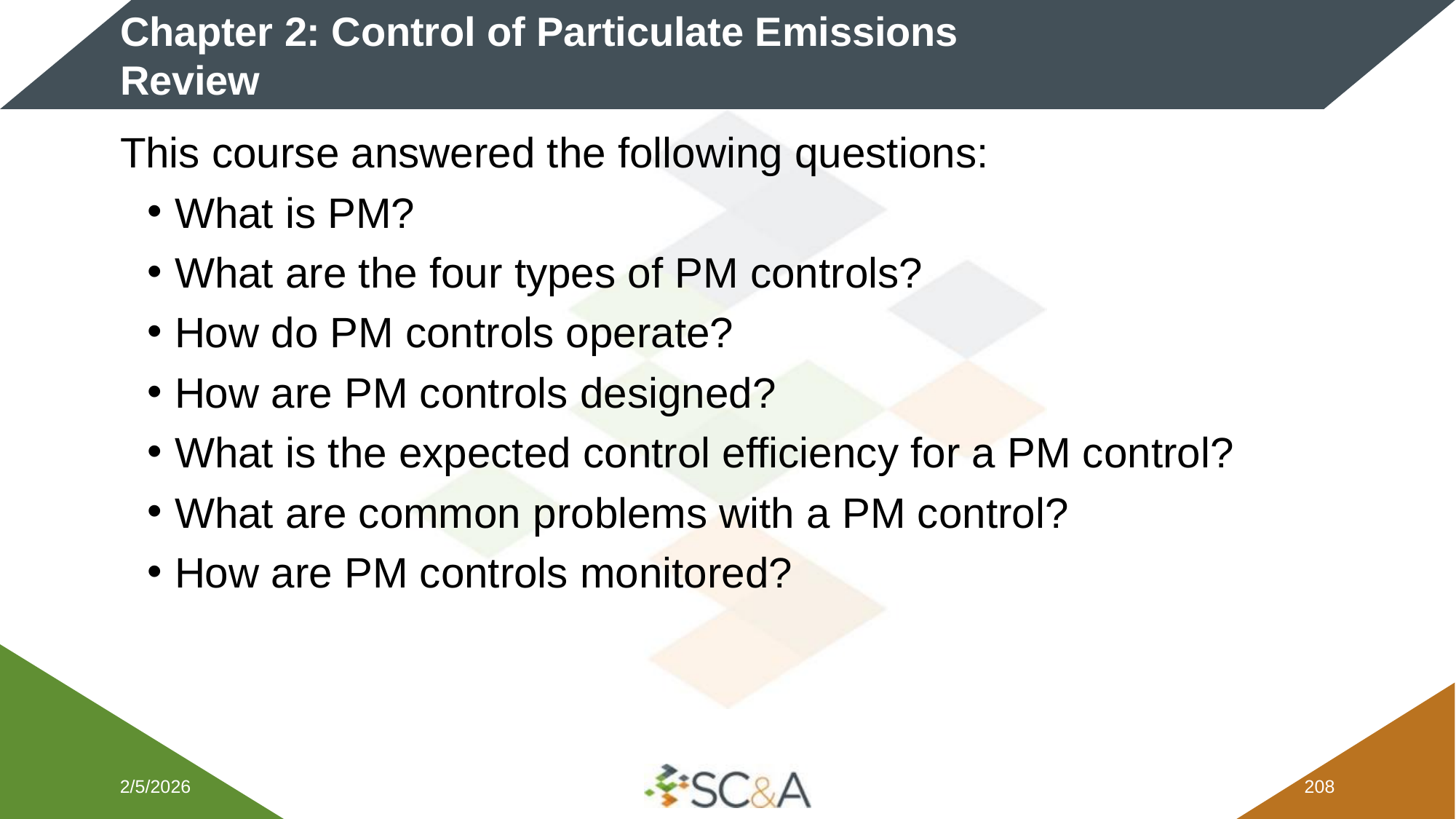

# Chapter 2: Control of Particulate Emissions Review
This course answered the following questions:
What is PM?
What are the four types of PM controls?
How do PM controls operate?
How are PM controls designed?
What is the expected control efficiency for a PM control?
What are common problems with a PM control?
How are PM controls monitored?
2/5/2026
208